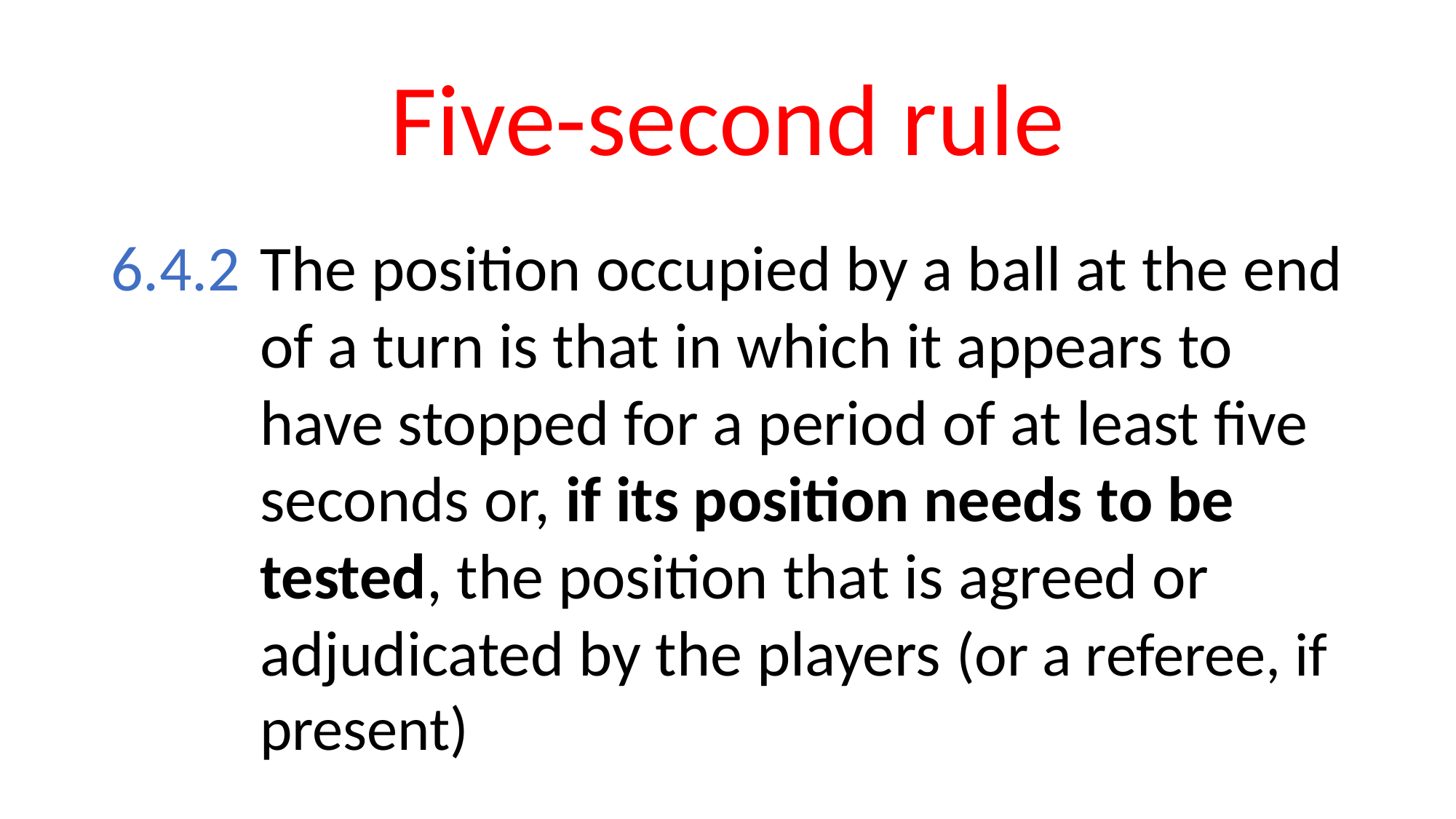

# Five-second rule
6.4.2	The position occupied by a ball at the end of a turn is that in which it appears to have stopped for a period of at least five seconds or, if its position needs to be tested, the position that is agreed or adjudicated by the players (or a referee, if present)